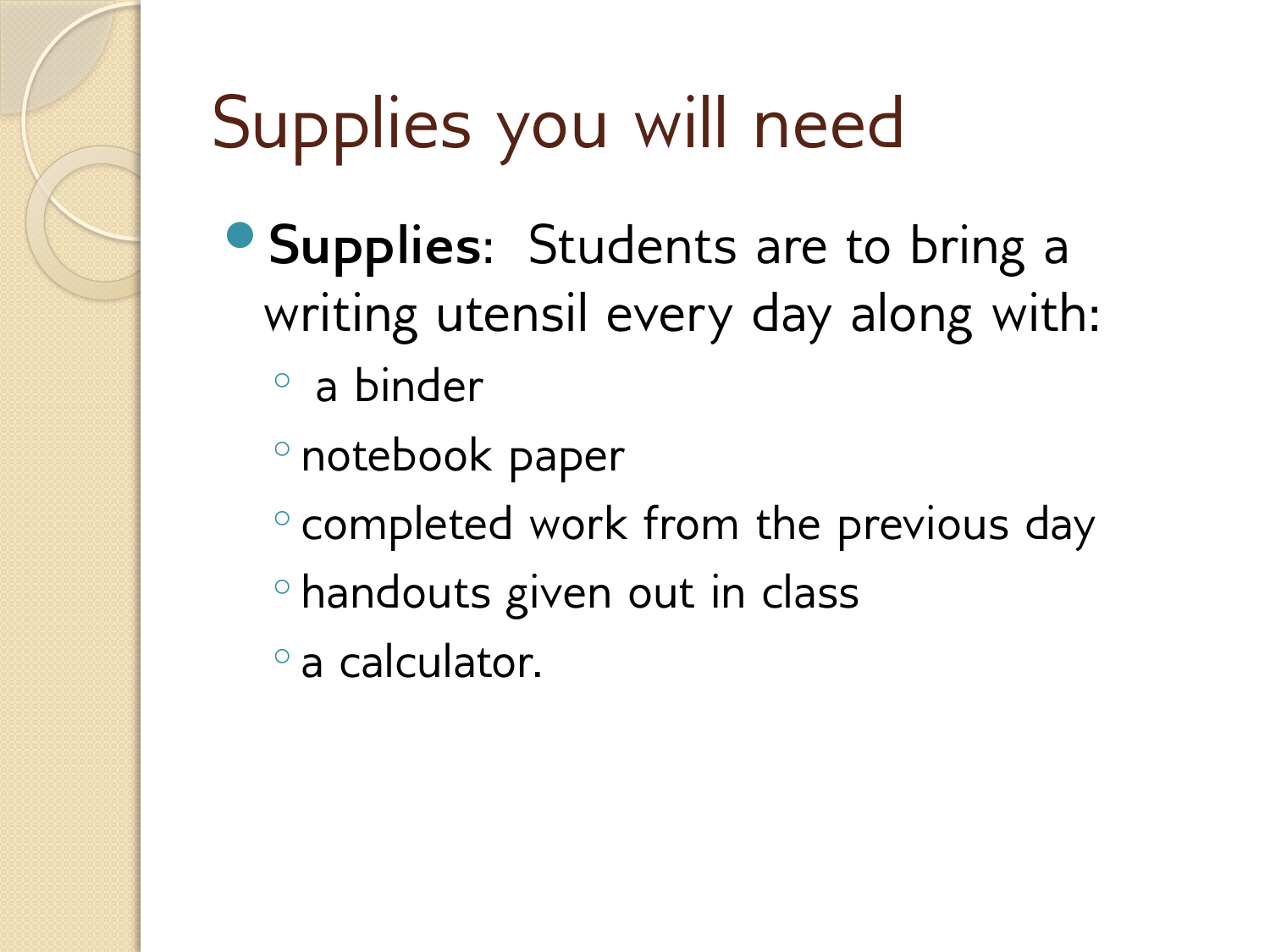

# Supplies you will need
Supplies:  Students are to bring a writing utensil every day along with:
 a binder
notebook paper
completed work from the previous day
handouts given out in class
a calculator.